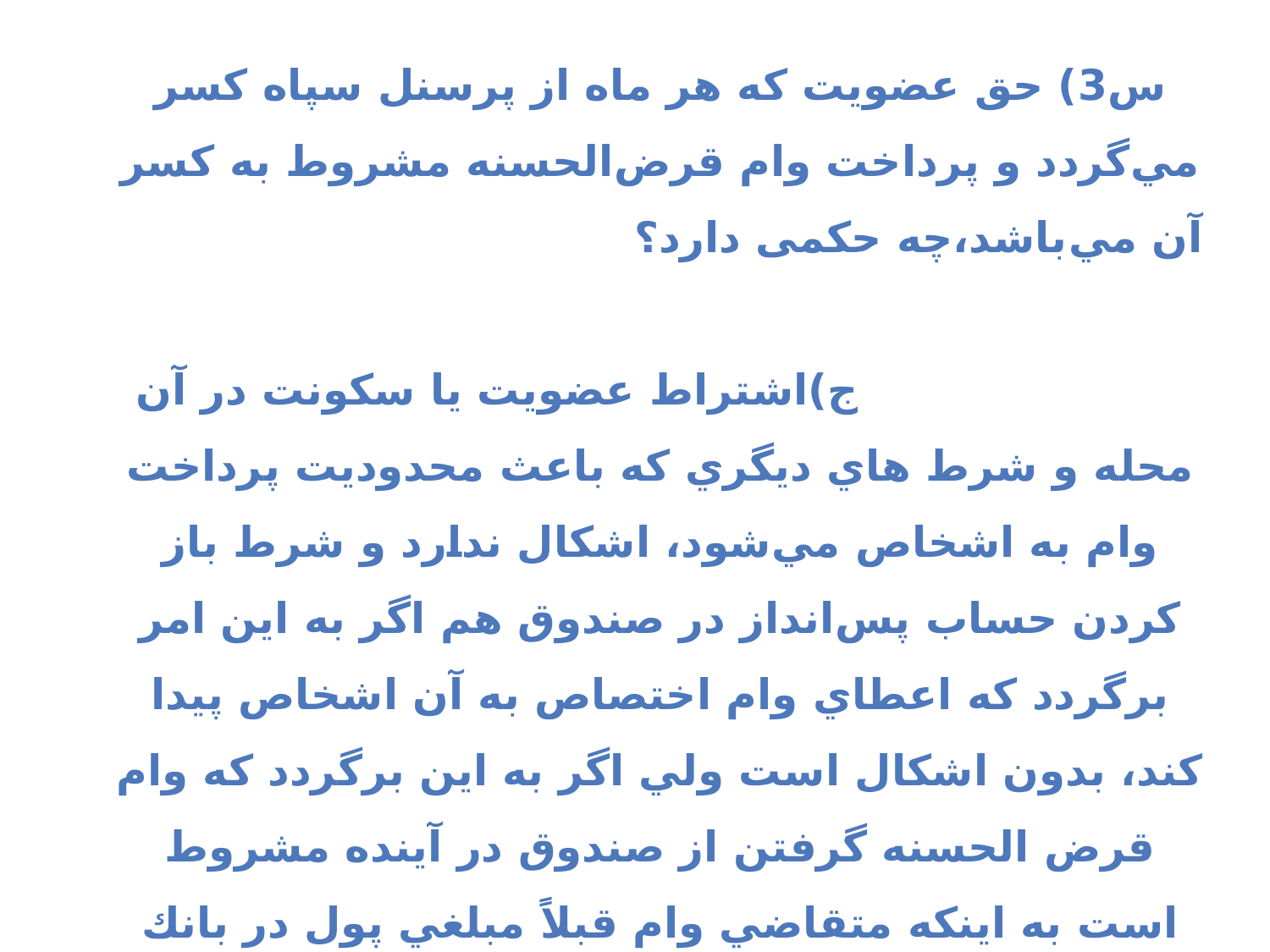

س3) حق عضويت كه هر ماه از پرسنل سپاه كسر مي‌گردد و پرداخت وام قرض‌الحسنه مشروط به كسر آن مي‌باشد،چه حکمی دارد؟                                                                                                                                     ج)اشتراط عضويت يا سكونت در آن محله و شرط هاي ديگري كه باعث محدوديت پرداخت وام به اشخاص مي‌شود، اشكال ندارد و شرط باز كردن حساب پس‌انداز در صندوق هم اگر به اين امر برگردد كه اعطاي وام اختصاص به آن اشخاص پيدا كند، بدون اشكال است ولي اگر به اين برگردد كه وام قرض الحسنه گرفتن از صندوق در آينده مشروط است به اينكه متقاضي وام قبلاً مبلغي پول در بانك گذاشته باشد، اين شرط منفعت حكمي در قرض است كه باطل مي‌باشد.
 ( اجوبه الاستفتائات ، س 1788)